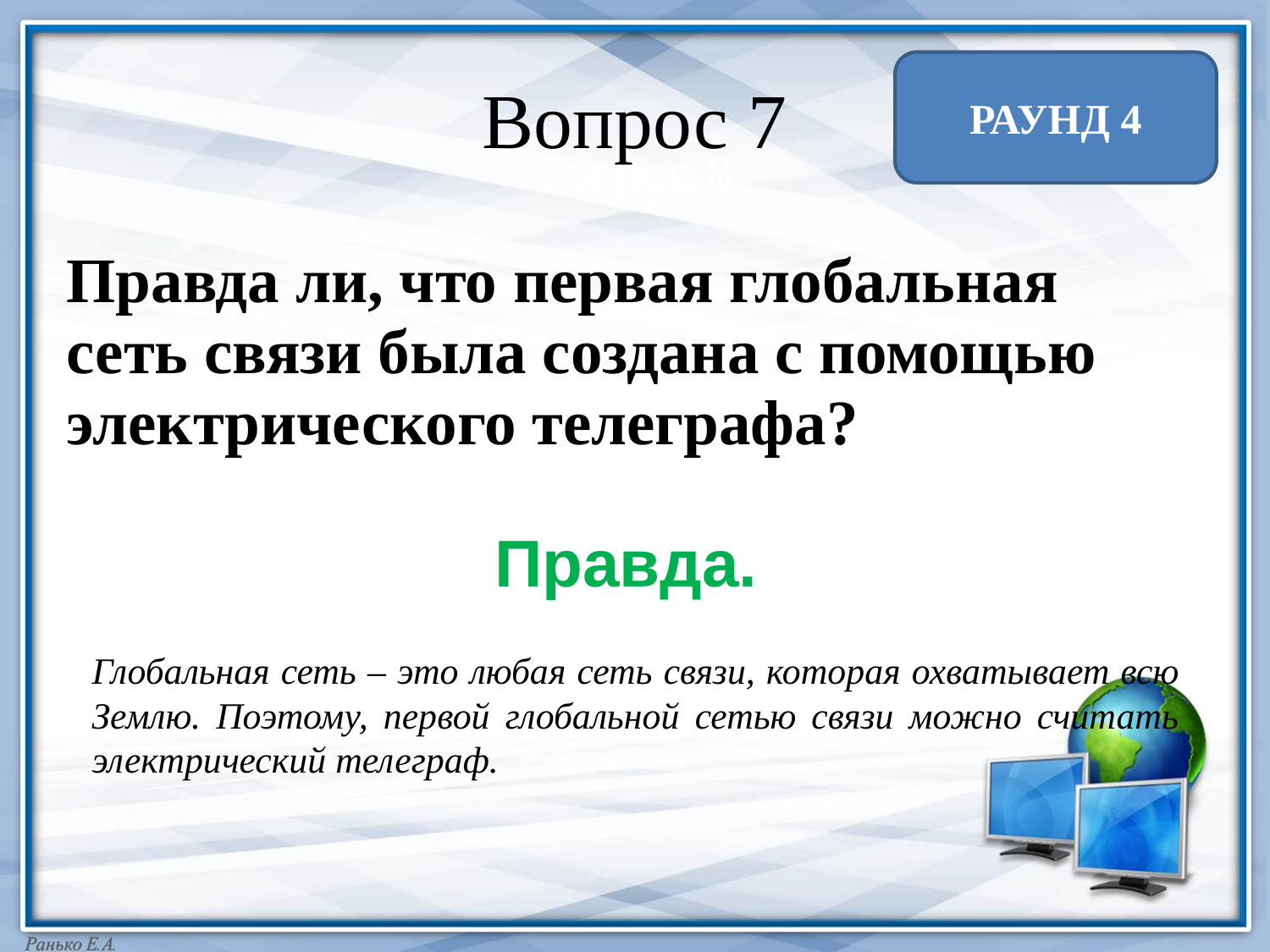

# Вопрос 7
РАУНД 4
Вопрос 8
Правда ли, что первая глобальная сеть связи была создана с помощью электрического телеграфа?
Правда.

Глобальная сеть – это любая сеть связи, которая охватывает всю Землю. Поэтому, первой глобальной сетью связи можно считать электрический телеграф.